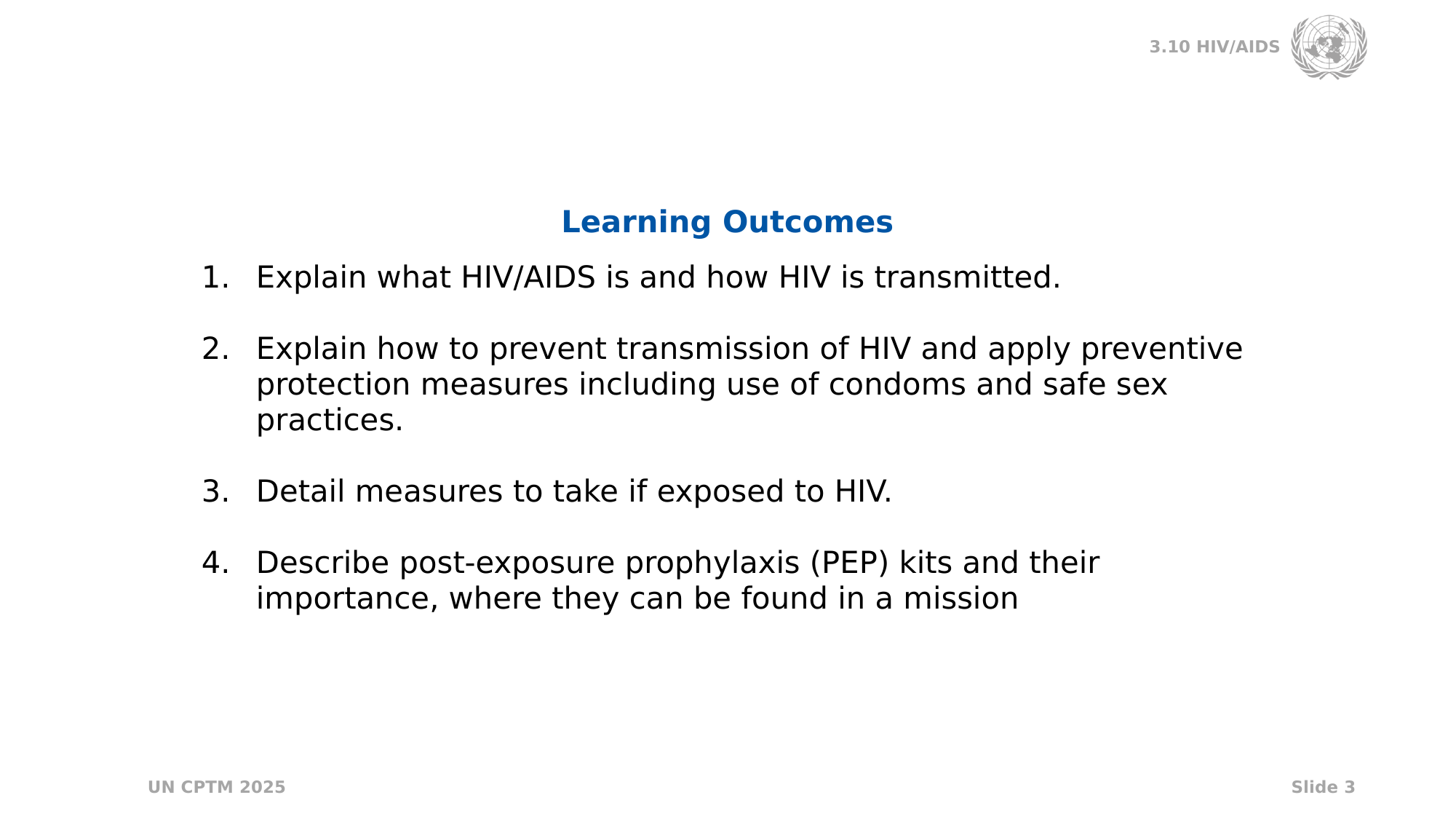

| Learning Outcomes |
| --- |
| Explain what HIV/AIDS is and how HIV is transmitted. Explain how to prevent transmission of HIV and apply preventive protection measures including use of condoms and safe sex practices.  Detail measures to take if exposed to HIV. Describe post-exposure prophylaxis (PEP) kits and their importance, where they can be found in a mission |